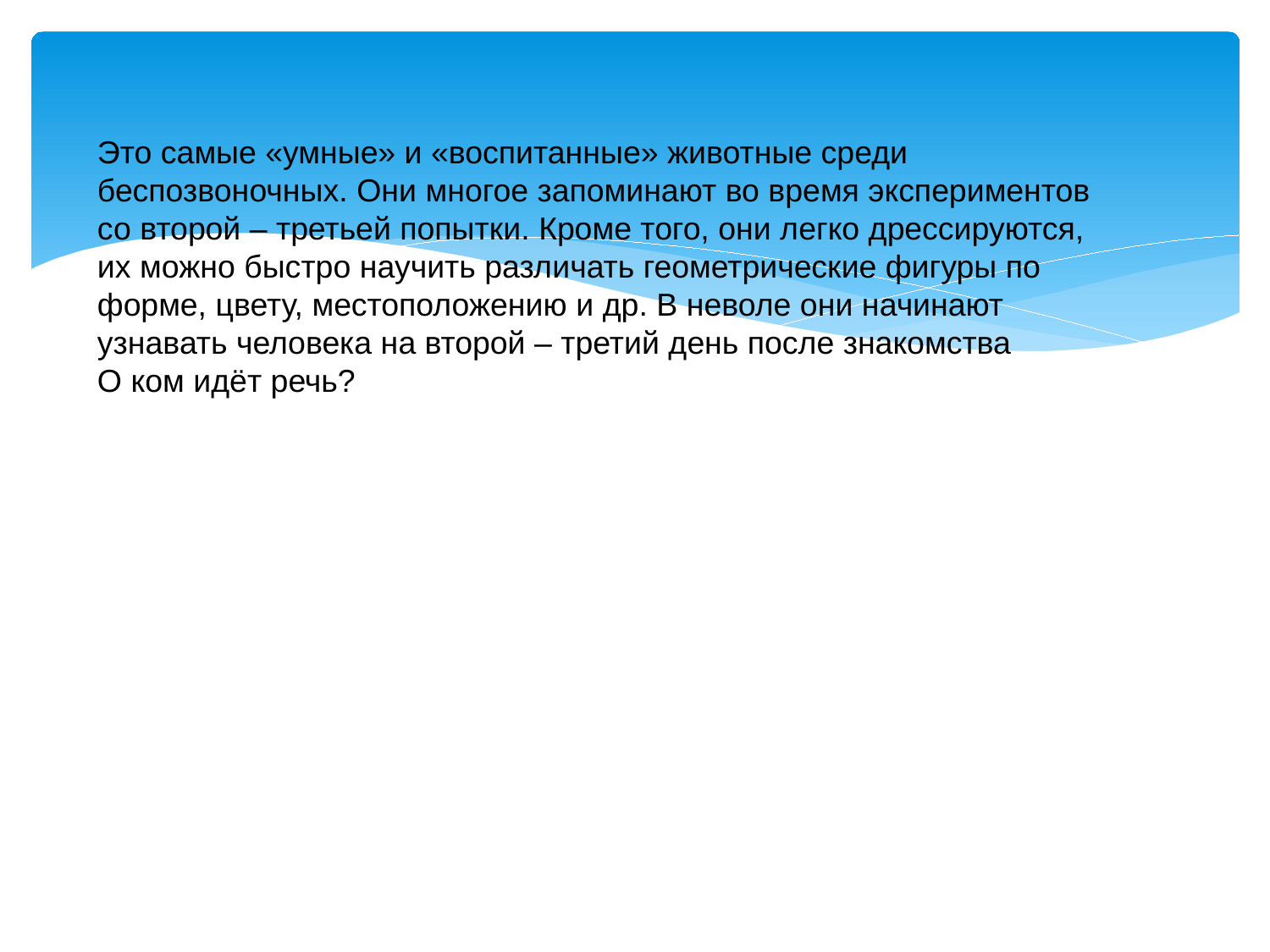

Это самые «умные» и «воспитанные» животные среди  беспозвоночных. Они многое запоминают во время экспериментов со второй – третьей попытки. Кроме того, они легко дрессируются, их можно быстро научить различать геометрические фигуры по форме, цвету, местоположению и др. В неволе они начинают узнавать человека на второй – третий день после знакомства
О ком идёт речь?